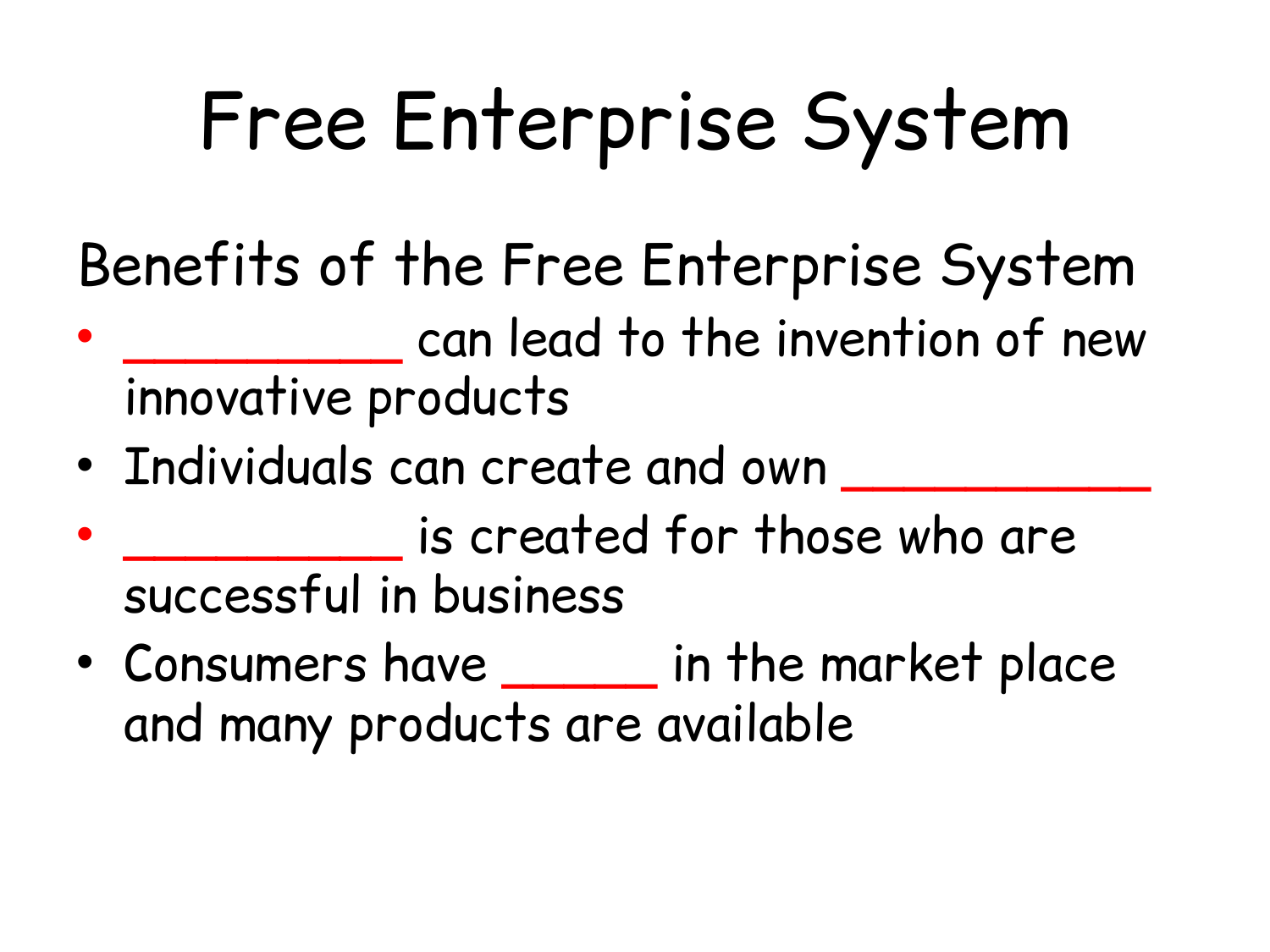

# Free Enterprise System
Benefits of the Free Enterprise System
_________ can lead to the invention of new innovative products
Individuals can create and own __________
_________ is created for those who are successful in business
Consumers have _____ in the market place and many products are available